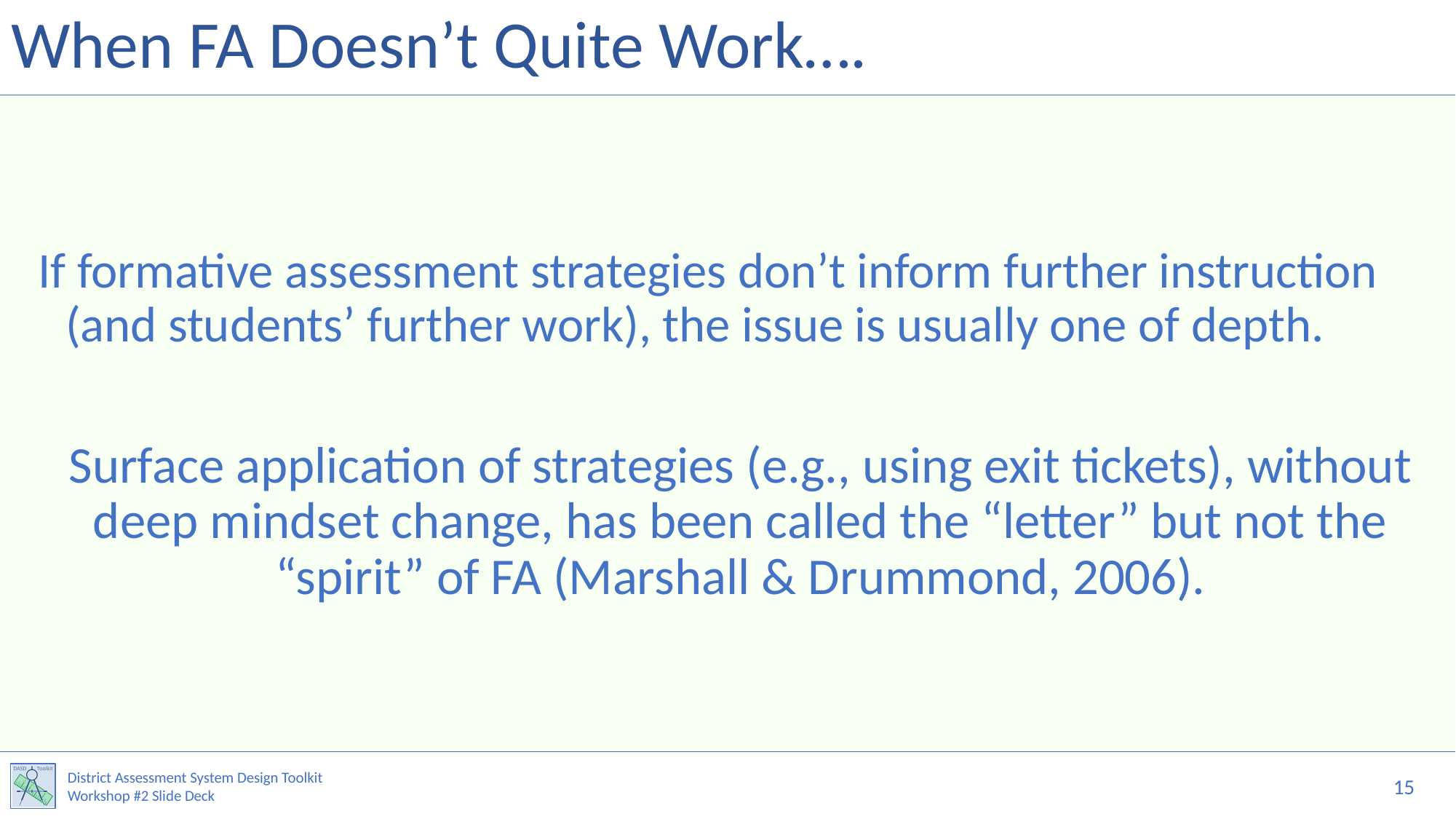

# When FA Doesn’t Quite Work….
If formative assessment strategies don’t inform further instruction (and students’ further work), the issue is usually one of depth.

	Surface application of strategies (e.g., using exit tickets), without deep mindset change, has been called the “letter” but not the “spirit” of FA (Marshall & Drummond, 2006).